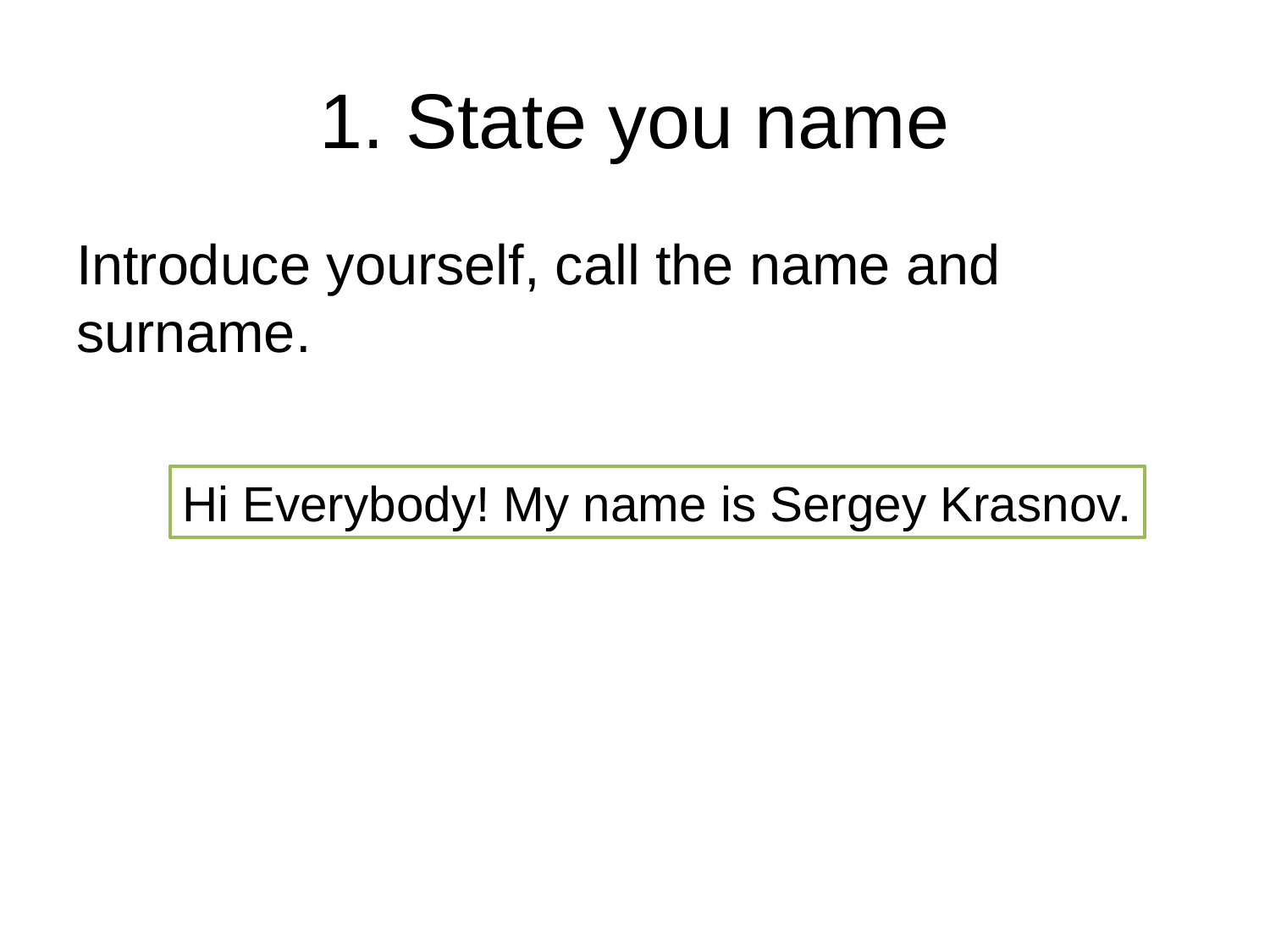

# 1. State you name
Introduce yourself, call the name and surname.

Hi Everybody! My name is Sergey Krasnov.